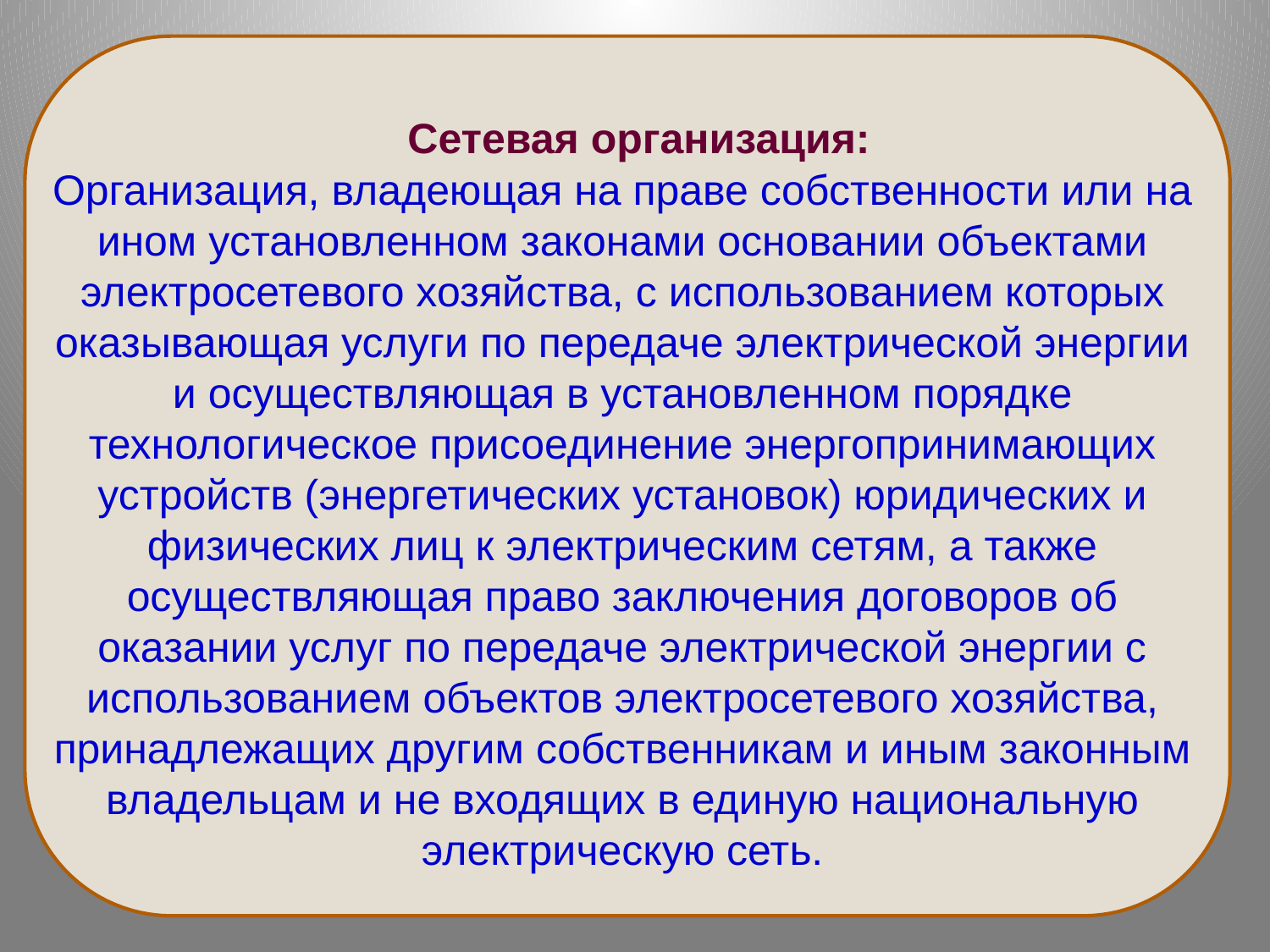

Сетевая организация:
Организация, владеющая на праве собственности или на ином установленном законами основании объектами электросетевого хозяйства, с использованием которых оказывающая услуги по передаче электрической энергии и осуществляющая в установленном порядке технологическое присоединение энергопринимающих устройств (энергетических установок) юридических и физических лиц к электрическим сетям, а также осуществляющая право заключения договоров об оказании услуг по передаче электрической энергии с использованием объектов электросетевого хозяйства, принадлежащих другим собственникам и иным законным владельцам и не входящих в единую национальную электрическую сеть.